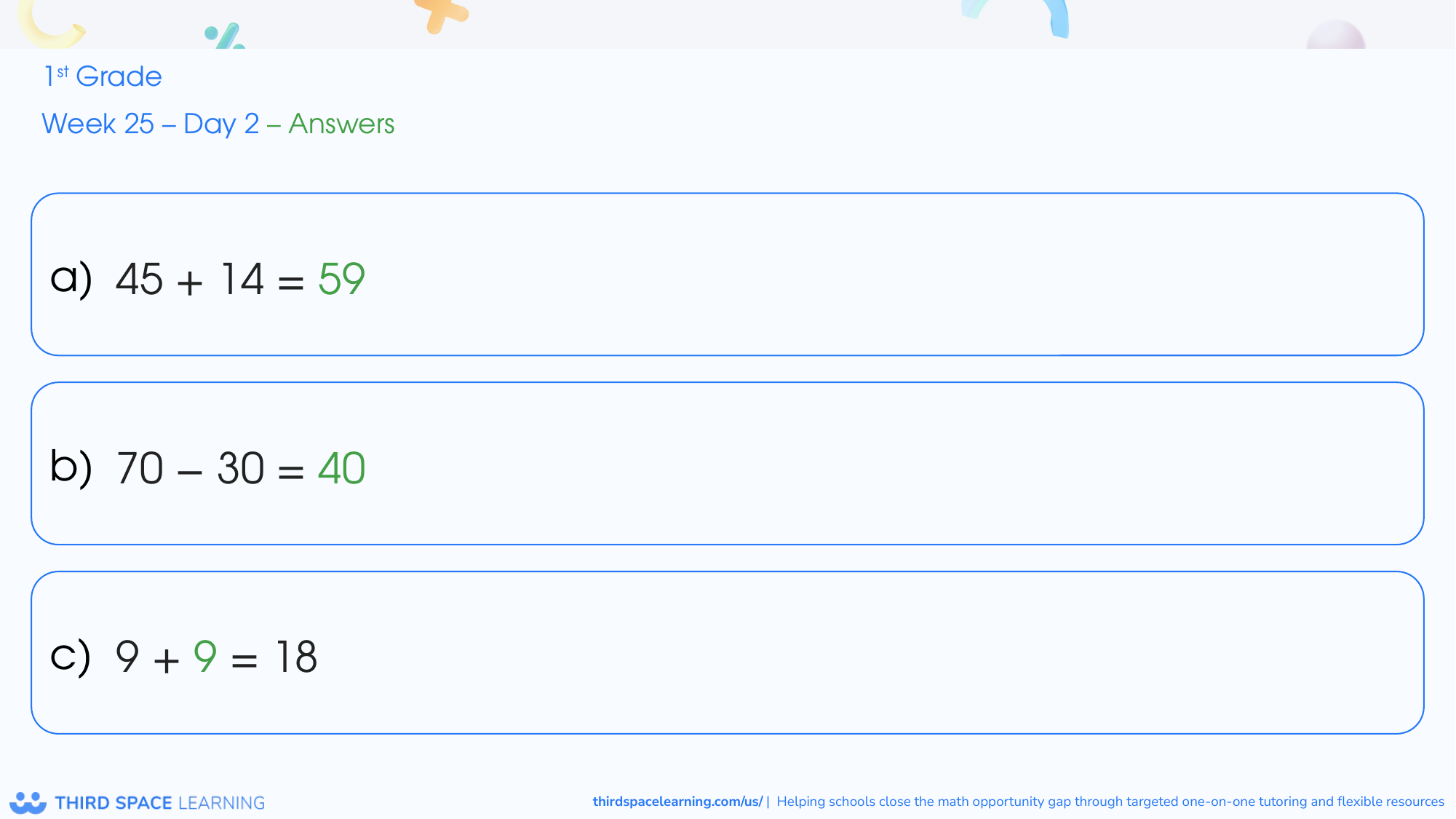

1st Grade
Week 25 – Day 2 – Answers
45 + 14 = 59
70 − 30 = 40
9 + 9 = 18